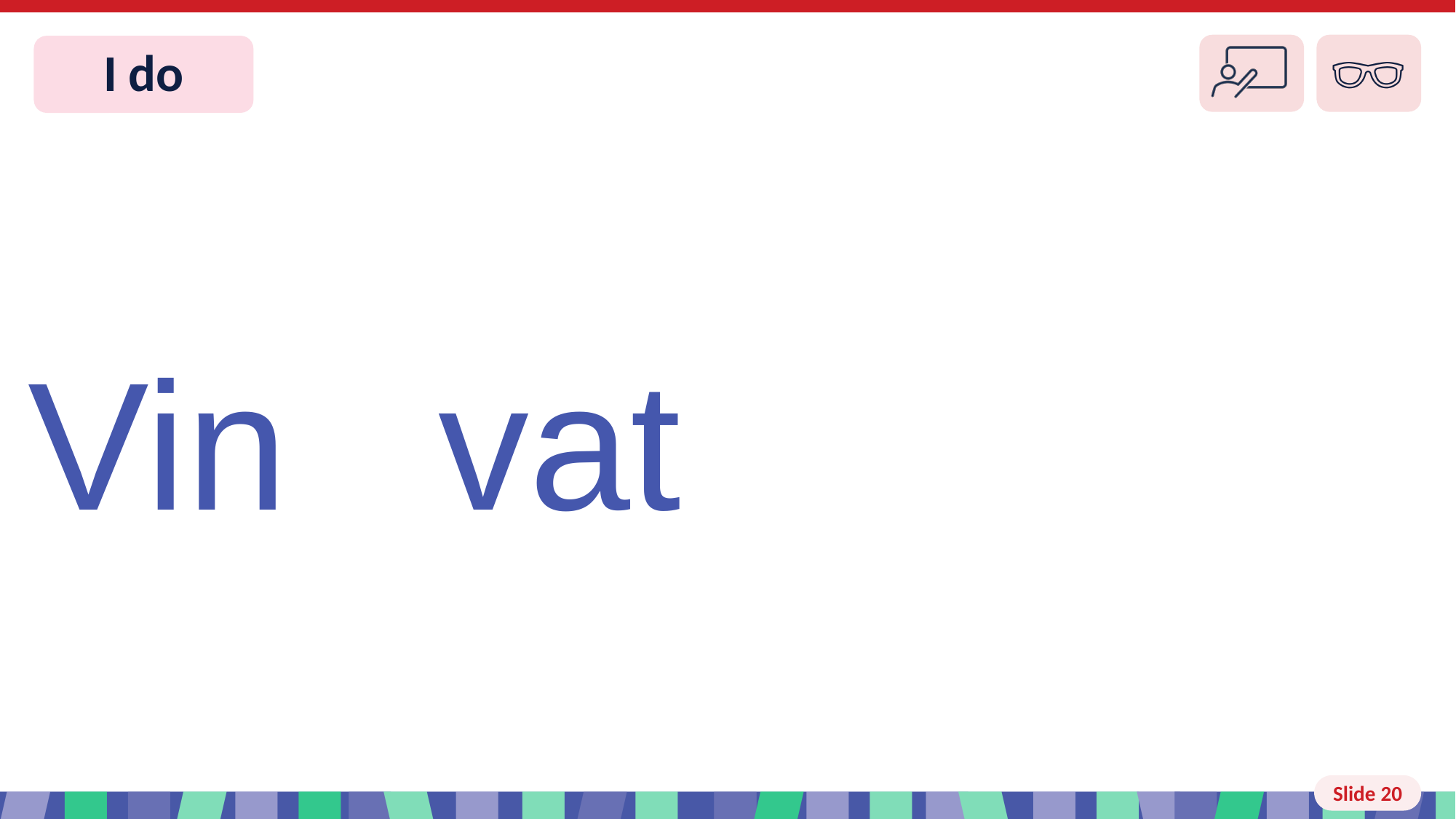

# Slide 20 I do
Vin   vat